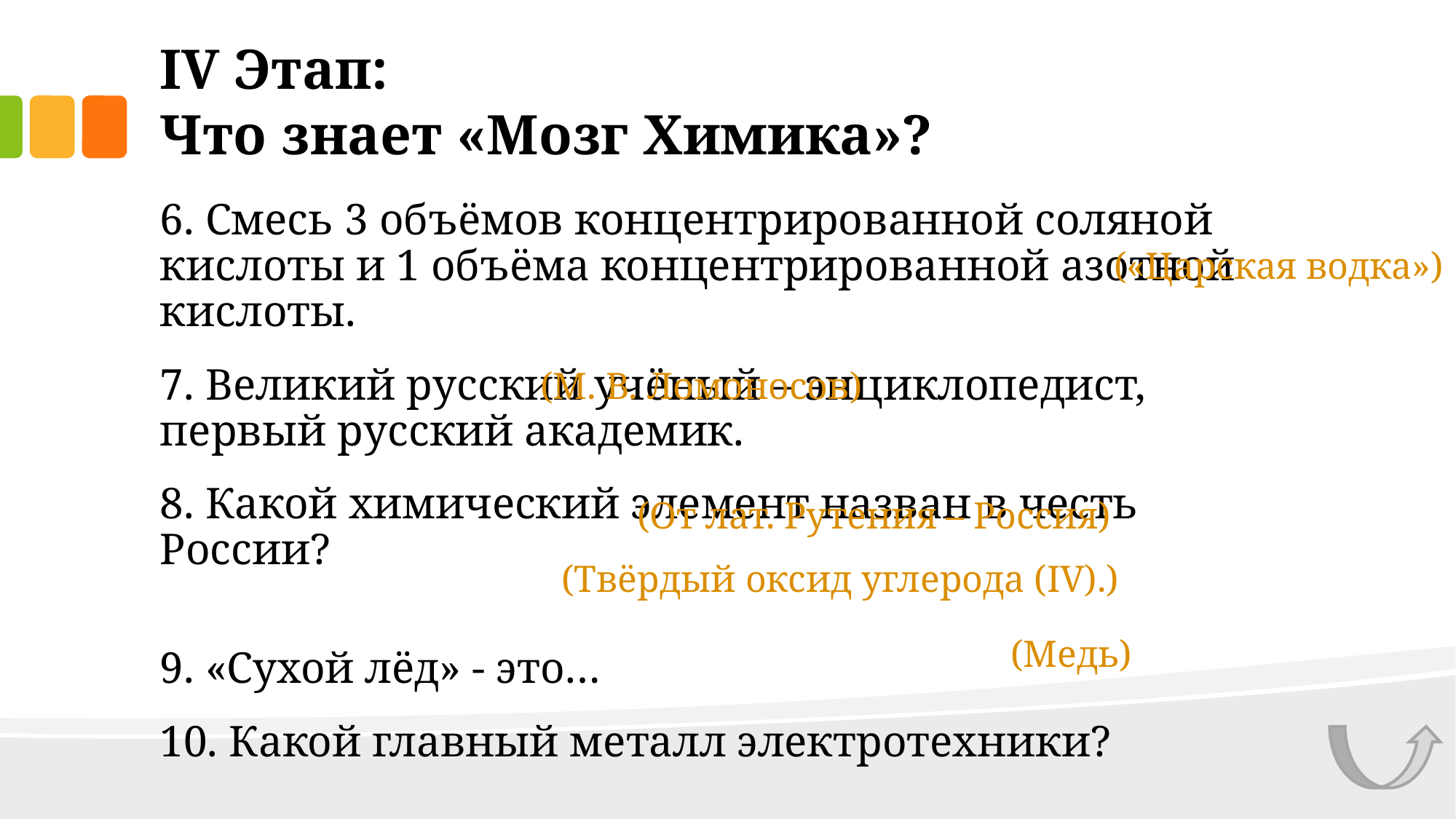

# IV Этап: Что знает «Мозг Химика»?
6. Смесь 3 объёмов концентрированной соляной кислоты и 1 объёма концентрированной азотной кислоты.
7. Великий русский учёный – энциклопедист, первый русский академик.
8. Какой химический элемент назван в честь России?
9. «Сухой лёд» - это…
10. Какой главный металл электротехники?
(«Царская водка»)
(М. В. Ломоносов)
(От лат. Рутения – Россия)
(Твёрдый оксид углерода (IV).)
(Медь)